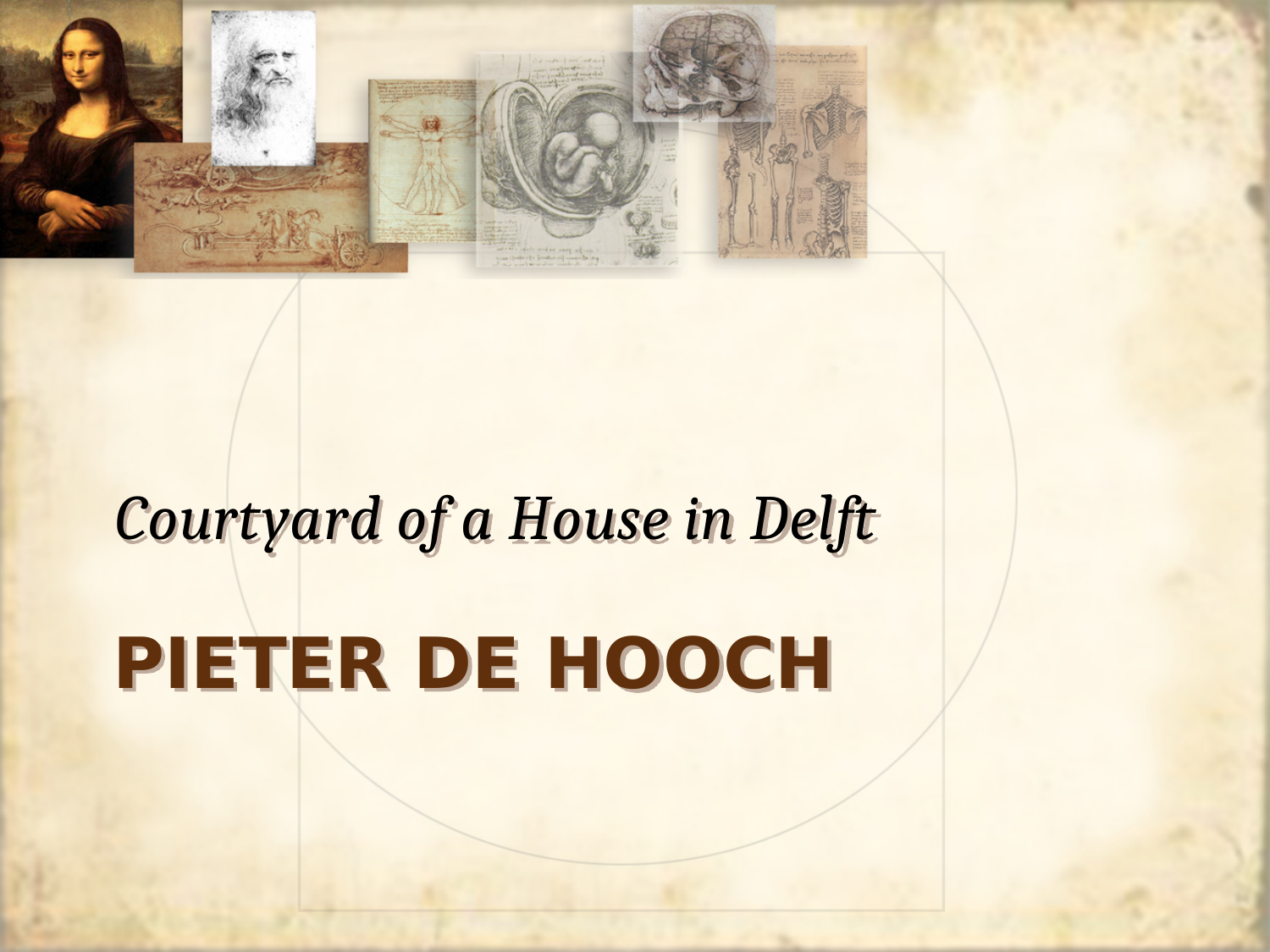

Courtyard of a House in Delft
# Pieter de Hooch